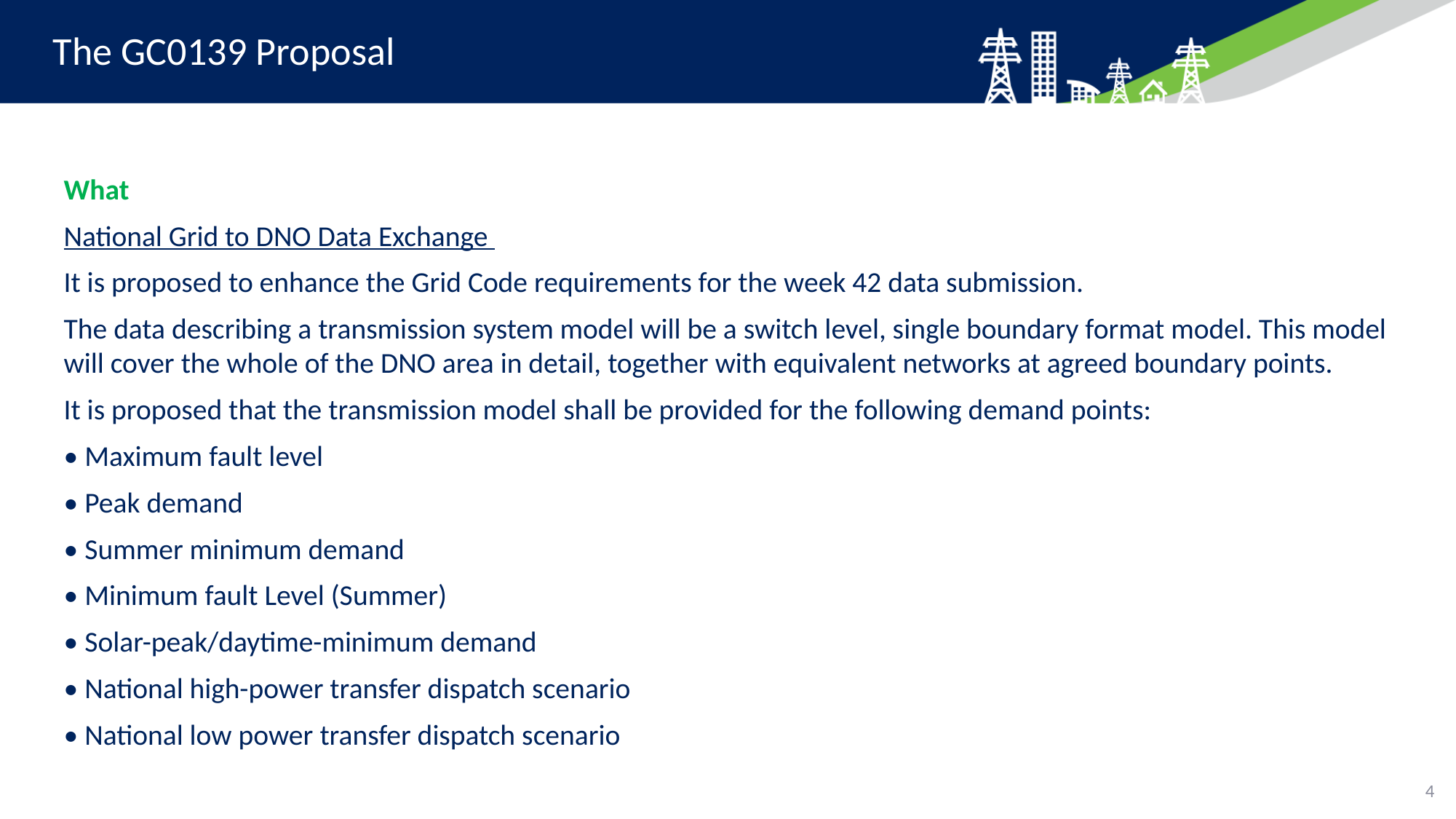

# The GC0139 Proposal
What
National Grid to DNO Data Exchange
It is proposed to enhance the Grid Code requirements for the week 42 data submission.
The data describing a transmission system model will be a switch level, single boundary format model. This model will cover the whole of the DNO area in detail, together with equivalent networks at agreed boundary points.
It is proposed that the transmission model shall be provided for the following demand points:
• Maximum fault level
• Peak demand
• Summer minimum demand
• Minimum fault Level (Summer)
• Solar-peak/daytime-minimum demand
• National high-power transfer dispatch scenario
• National low power transfer dispatch scenario
4